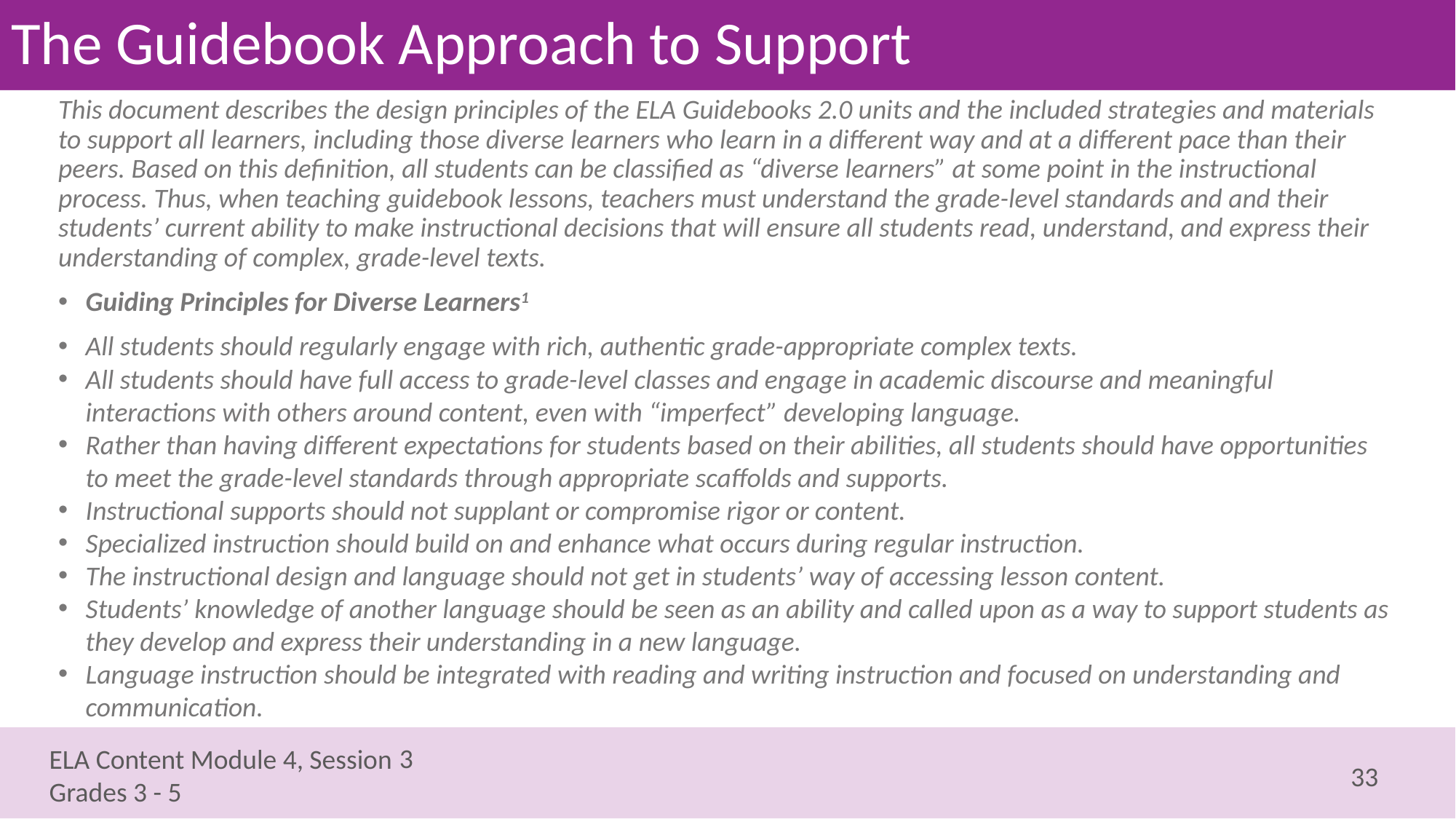

# The Guidebook Approach to Support
This document describes the design principles of the ELA Guidebooks 2.0 units and the included strategies and materials to support all learners, including those diverse learners who learn in a different way and at a different pace than their peers. Based on this definition, all students can be classified as “diverse learners” at some point in the instructional process. Thus, when teaching guidebook lessons, teachers must understand the grade-level standards and and their students’ current ability to make instructional decisions that will ensure all students read, understand, and express their understanding of complex, grade-level texts.
Guiding Principles for Diverse Learners1
All students should regularly engage with rich, authentic grade-appropriate complex texts.
All students should have full access to grade-level classes and engage in academic discourse and meaningful interactions with others around content, even with “imperfect” developing language.
Rather than having different expectations for students based on their abilities, all students should have opportunities to meet the grade-level standards through appropriate scaffolds and supports.
Instructional supports should not supplant or compromise rigor or content.
Specialized instruction should build on and enhance what occurs during regular instruction.
The instructional design and language should not get in students’ way of accessing lesson content.
Students’ knowledge of another language should be seen as an ability and called upon as a way to support students as they develop and express their understanding in a new language.
Language instruction should be integrated with reading and writing instruction and focused on understanding and communication.
3
33